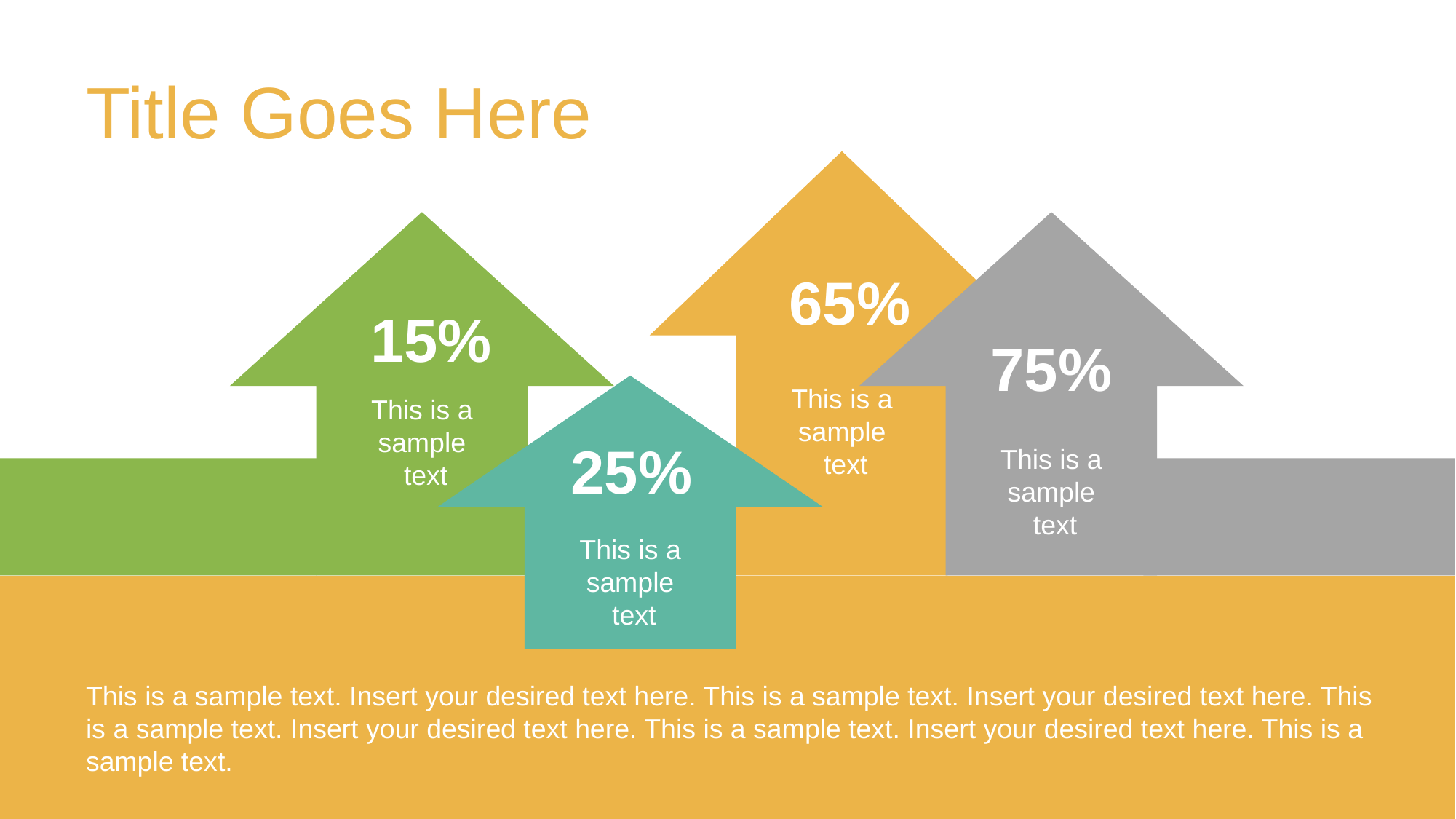

Title Goes Here

This is a sample
 text

This is a sample
 text

This is a sample
 text

65%
15%
75%

This is a sample
 text

25%

This is a sample text. Insert your desired text here. This is a sample text. Insert your desired text here. This is a sample text. Insert your desired text here. This is a sample text. Insert your desired text here. This is a sample text.